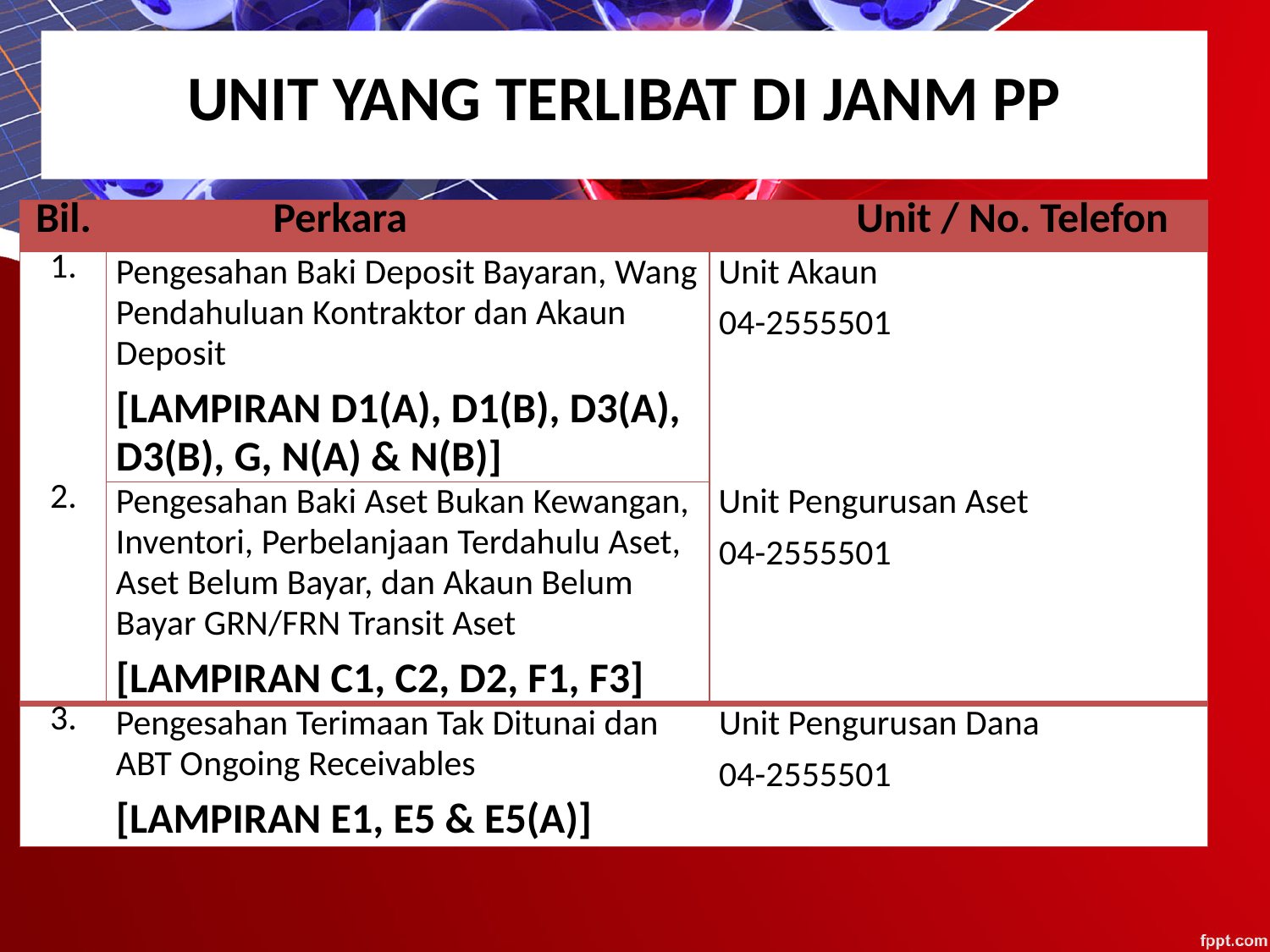

UNIT YANG TERLIBAT DI JANM PP
| Bil. | Perkara | Unit / No. Telefon |
| --- | --- | --- |
| 1. | Pengesahan Baki Deposit Bayaran, Wang Pendahuluan Kontraktor dan Akaun Deposit [LAMPIRAN D1(A), D1(B), D3(A), D3(B), G, N(A) & N(B)] | Unit Akaun 04-2555501 |
| 2. | Pengesahan Baki Aset Bukan Kewangan, Inventori, Perbelanjaan Terdahulu Aset, Aset Belum Bayar, dan Akaun Belum Bayar GRN/FRN Transit Aset [LAMPIRAN C1, C2, D2, F1, F3] | Unit Pengurusan Aset 04-2555501 |
| 3. | Pengesahan Terimaan Tak Ditunai dan ABT Ongoing Receivables [LAMPIRAN E1, E5 & E5(A)] | Unit Pengurusan Dana 04-2555501 |